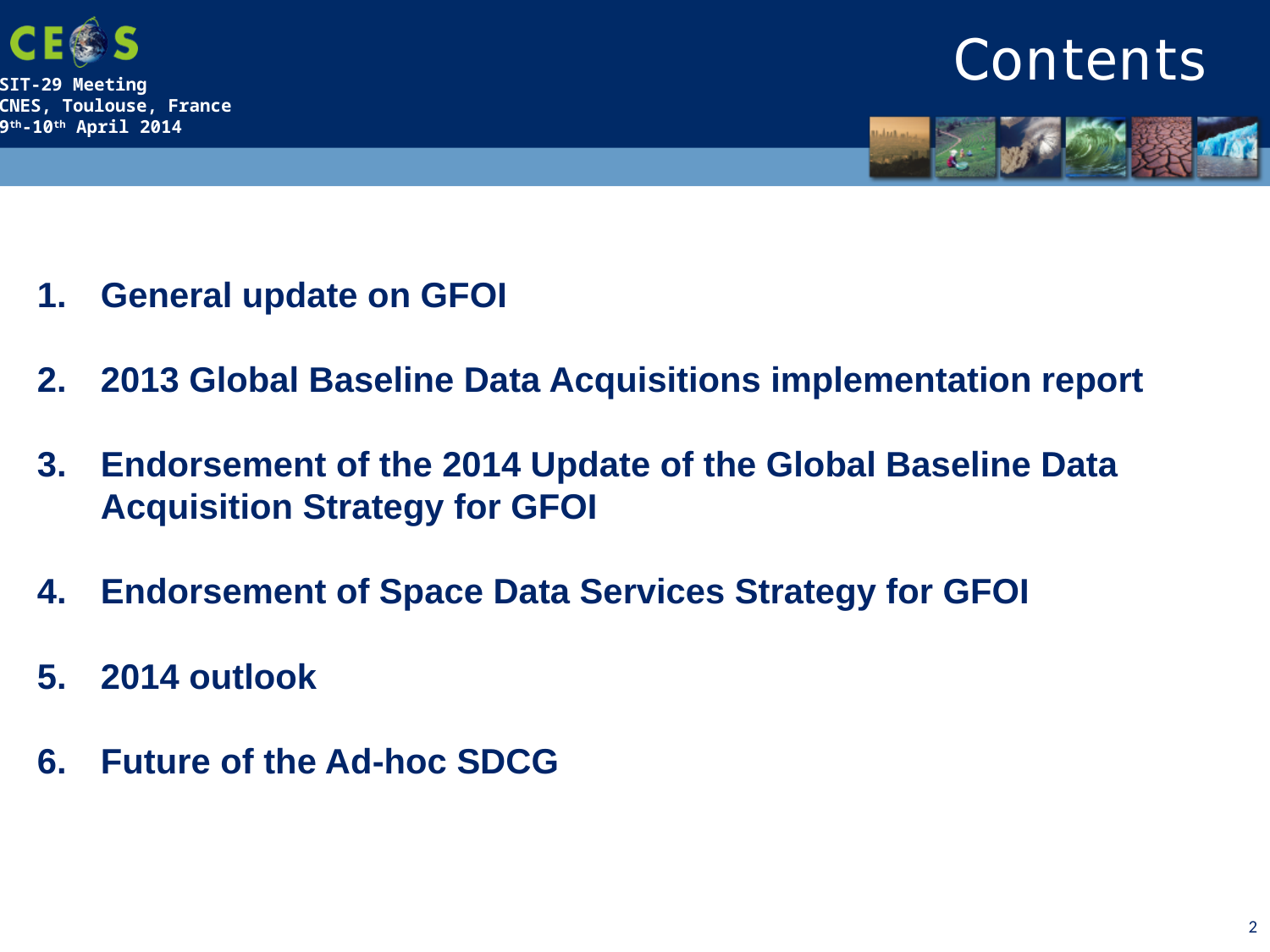

Contents
General update on GFOI

2013 Global Baseline Data Acquisitions implementation report

Endorsement of the 2014 Update of the Global Baseline Data Acquisition Strategy for GFOI

Endorsement of Space Data Services Strategy for GFOI

2014 outlook

Future of the Ad-hoc SDCG

2